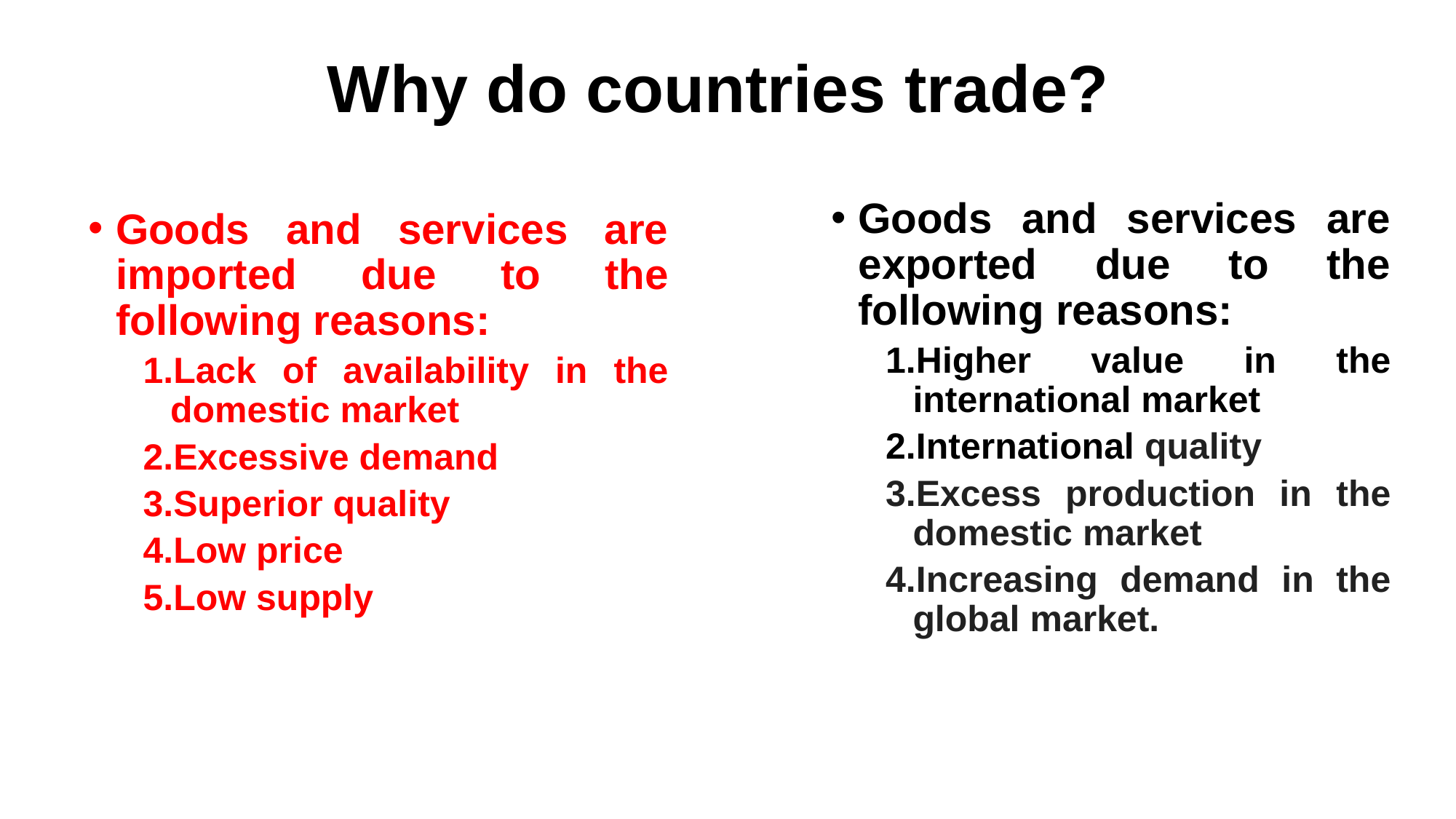

# Why do countries trade?
Goods and services are exported due to the following reasons:
Higher value in the international market
International quality
Excess production in the domestic market
Increasing demand in the global market.

Goods and services are imported due to the following reasons:
Lack of availability in the domestic market
Excessive demand
Superior quality
Low price
Low supply